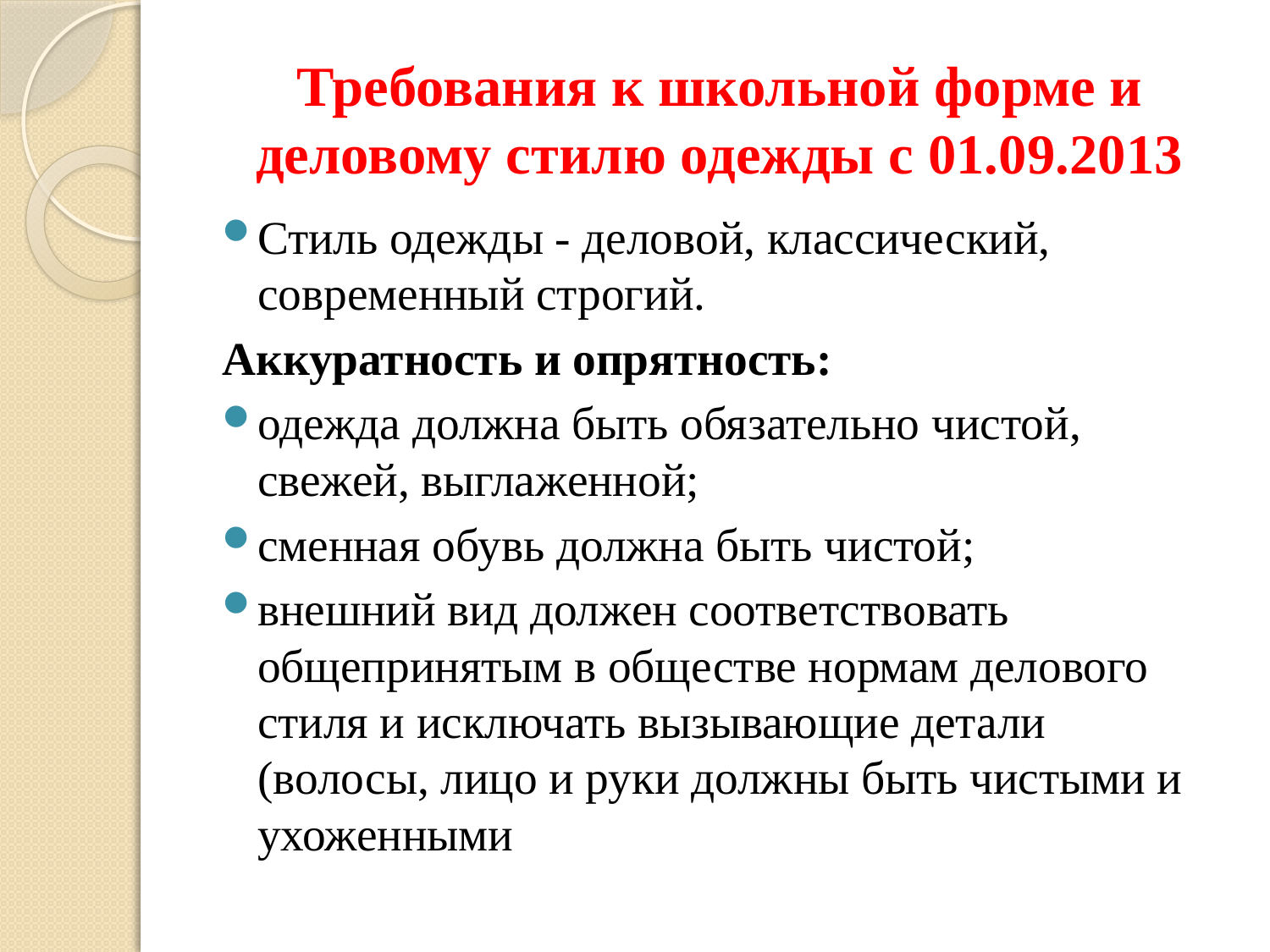

# Требования к школьной форме и деловому стилю одежды с 01.09.2013
Стиль одежды - деловой, классический, современный строгий.
Аккуратность и опрятность:
одежда должна быть обязательно чистой, свежей, выглаженной;
сменная обувь должна быть чистой;
внешний вид должен соответствовать общепринятым в обществе нормам делового стиля и исключать вызывающие детали (волосы, лицо и руки должны быть чистыми и ухоженными